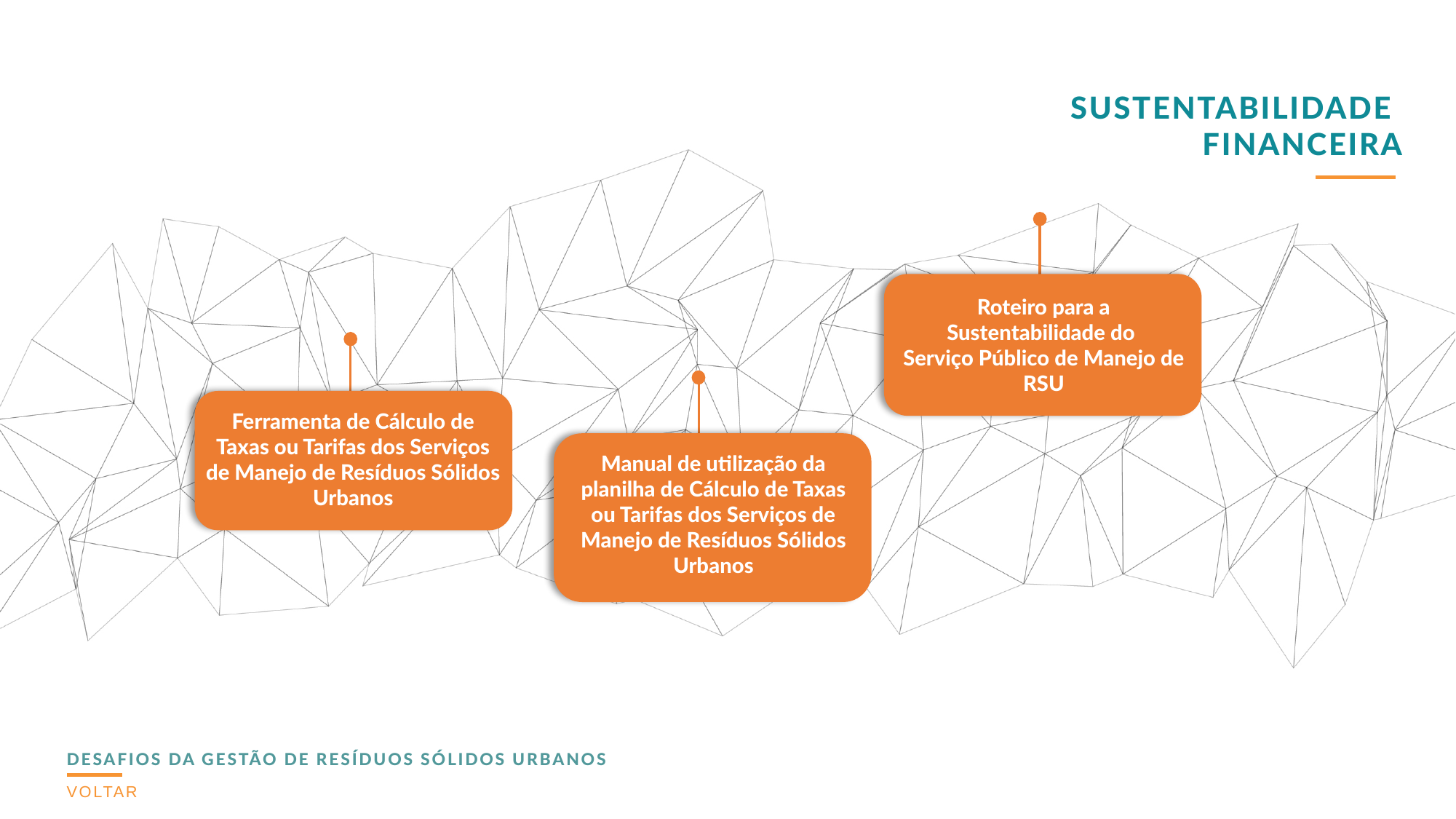

SUSTENTABILIDADE
FINANCEIRA

Roteiro para a Sustentabilidade do
Serviço Público de Manejo de RSU

Ferramenta de Cálculo de Taxas ou Tarifas dos Serviços de Manejo de Resíduos Sólidos Urbanos

Manual de utilização da planilha de Cálculo de Taxas ou Tarifas dos Serviços de Manejo de Resíduos Sólidos Urbanos
DESAFIOS DA GESTÃO DE RESÍDUOS SÓLIDOS URBANOS
VOLTAR